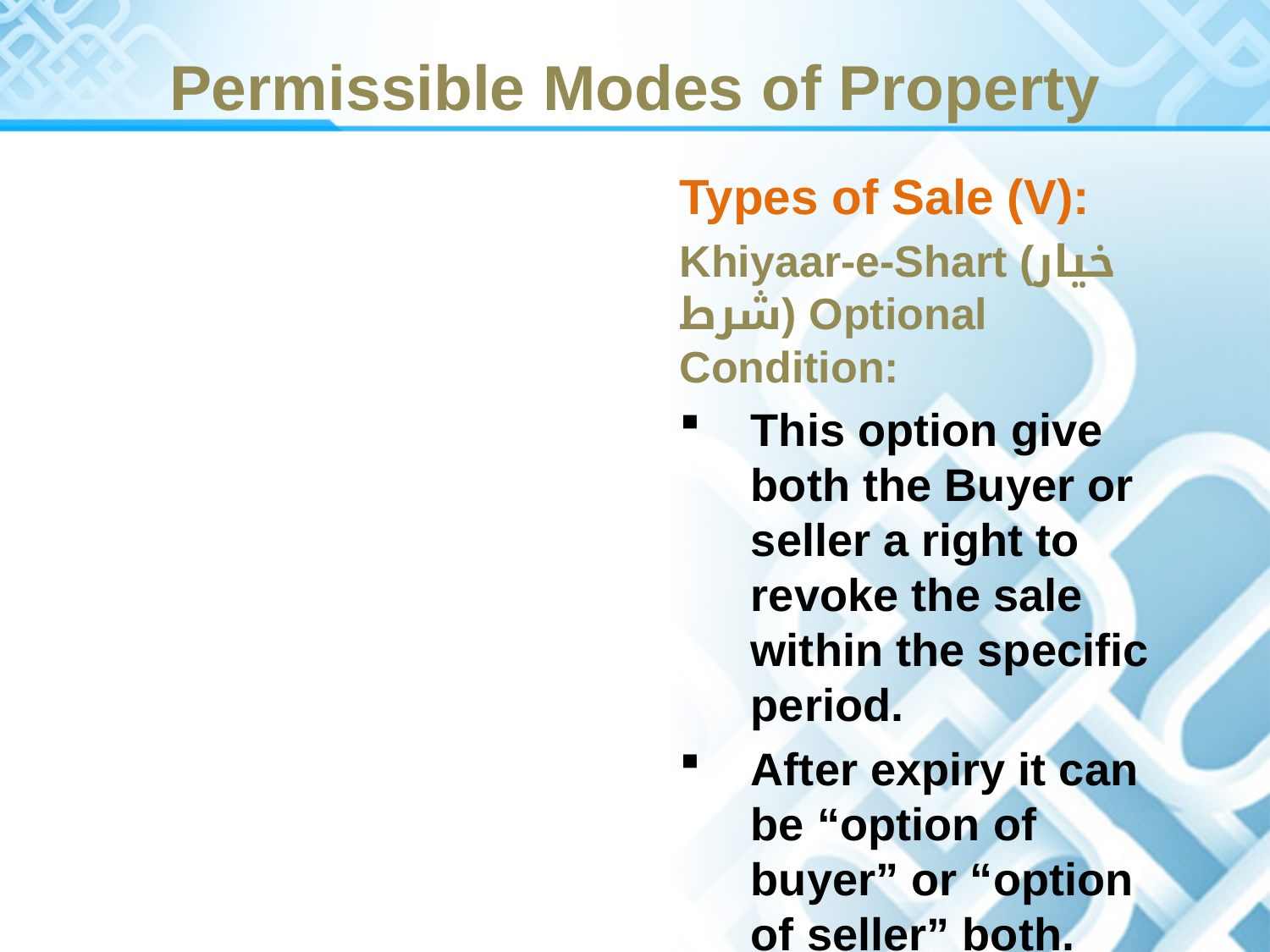

Permissible Modes of Property
Types of Sale (V):
Khiyaar-e-Shart (خیار شرط) Optional Condition:
This option give both the Buyer or seller a right to revoke the sale within the specific period.
After expiry it can be “option of buyer” or “option of seller” both.